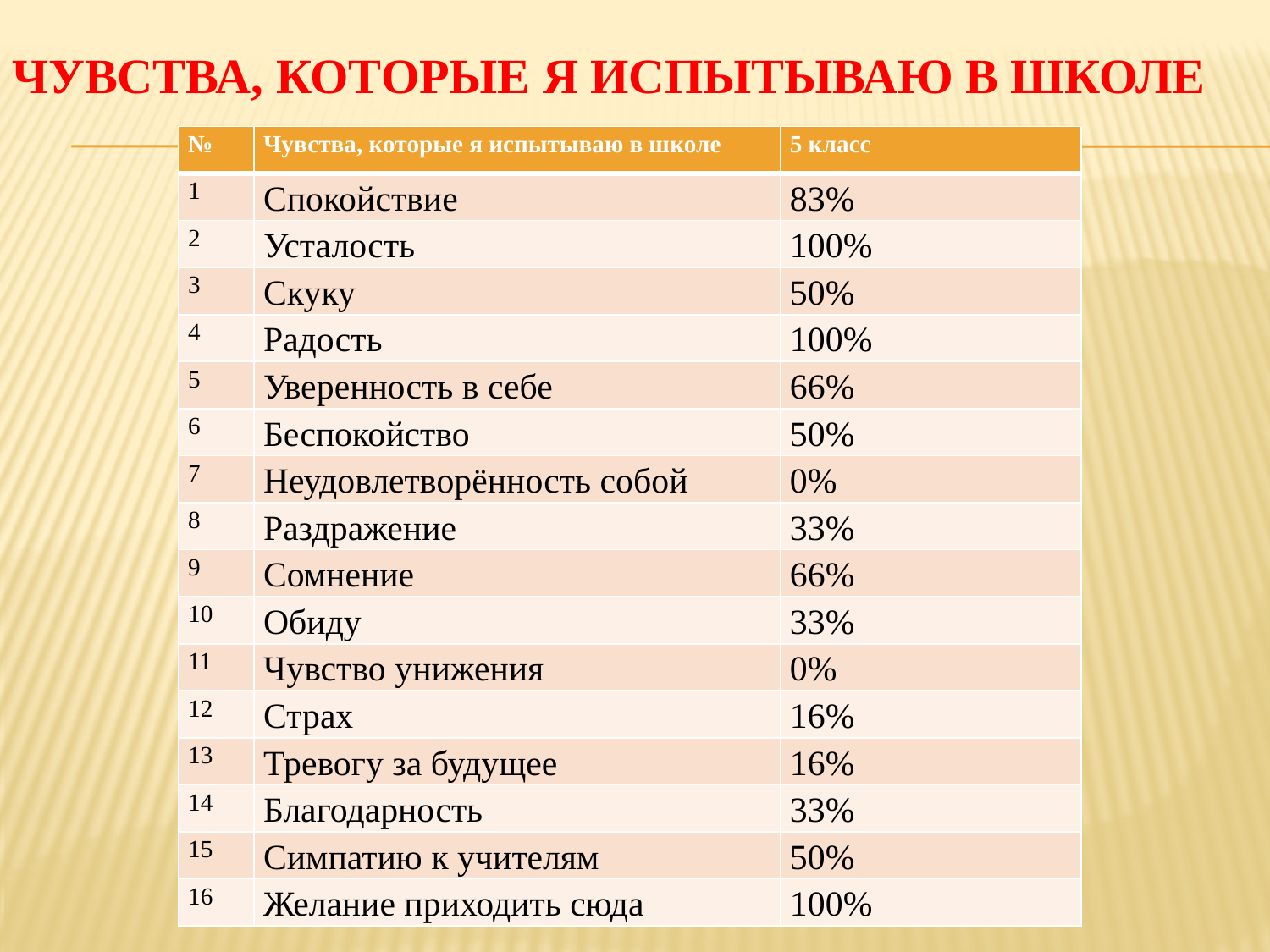

# Чувства, которые я испытываю в школе
| № | Чувства, которые я испытываю в школе | 5 класс |
| --- | --- | --- |
| 1 | Спокойствие | 83% |
| 2 | Усталость | 100% |
| 3 | Скуку | 50% |
| 4 | Радость | 100% |
| 5 | Уверенность в себе | 66% |
| 6 | Беспокойство | 50% |
| 7 | Неудовлетворённость собой | 0% |
| 8 | Раздражение | 33% |
| 9 | Сомнение | 66% |
| 10 | Обиду | 33% |
| 11 | Чувство унижения | 0% |
| 12 | Страх | 16% |
| 13 | Тревогу за будущее | 16% |
| 14 | Благодарность | 33% |
| 15 | Симпатию к учителям | 50% |
| 16 | Желание приходить сюда | 100% |